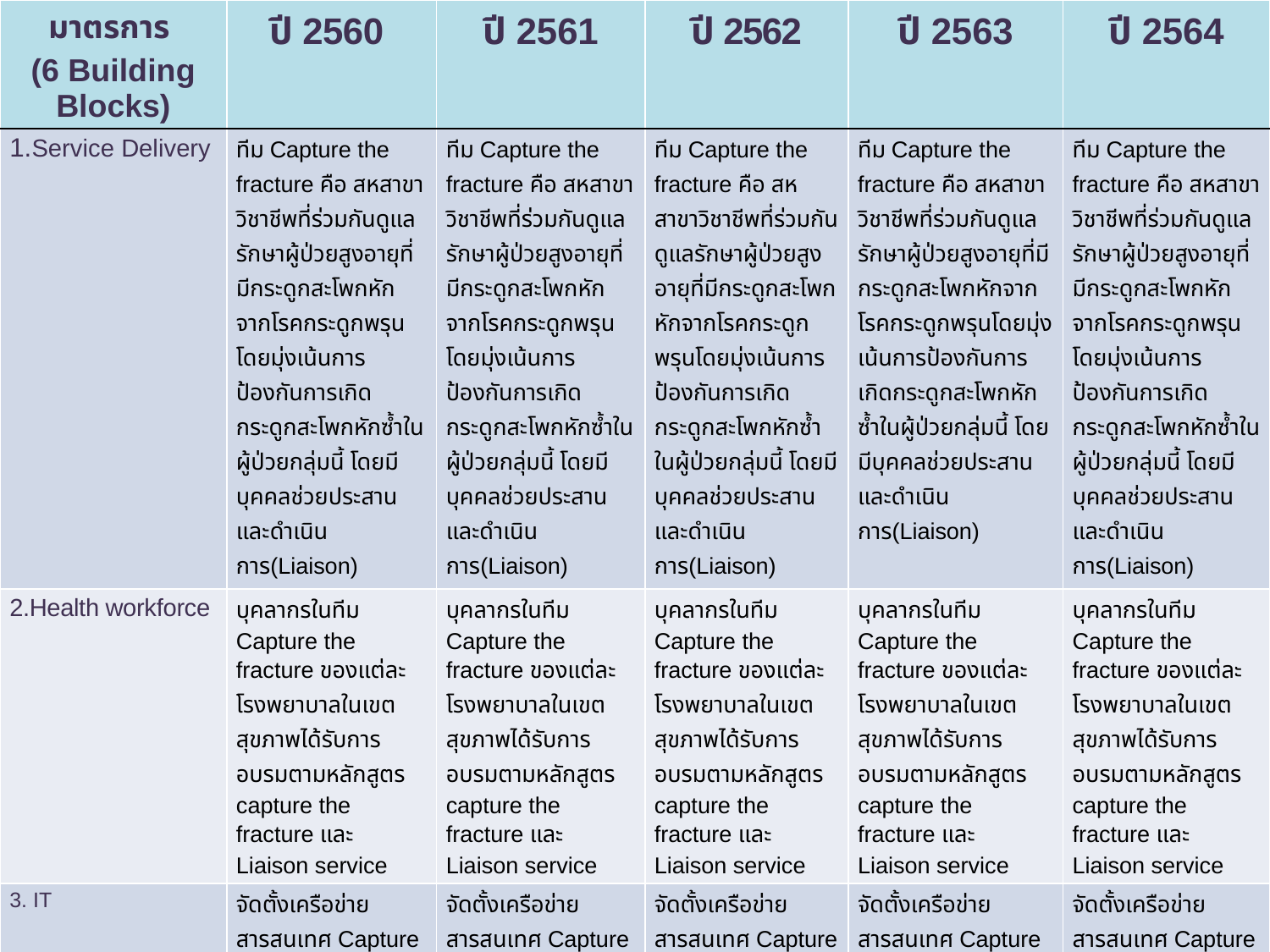

| มาตรการ (6 Building Blocks) | ปี 2560 | ปี 2561 | ปี 2562 | ปี 2563 | ปี 2564 |
| --- | --- | --- | --- | --- | --- |
| 1.Service Delivery | ทีม Capture the fracture คือ สหสาขาวิชาชีพที่ร่วมกันดูแลรักษาผู้ป่วยสูงอายุที่มีกระดูกสะโพกหักจากโรคกระดูกพรุนโดยมุ่งเน้นการป้องกันการเกิดกระดูกสะโพกหักซ้ำในผู้ป่วยกลุ่มนี้ โดยมีบุคคลช่วยประสานและดำเนินการ(Liaison) | ทีม Capture the fracture คือ สหสาขาวิชาชีพที่ร่วมกันดูแลรักษาผู้ป่วยสูงอายุที่มีกระดูกสะโพกหักจากโรคกระดูกพรุนโดยมุ่งเน้นการป้องกันการเกิดกระดูกสะโพกหักซ้ำในผู้ป่วยกลุ่มนี้ โดยมีบุคคลช่วยประสานและดำเนินการ(Liaison) | ทีม Capture the fracture คือ สหสาขาวิชาชีพที่ร่วมกันดูแลรักษาผู้ป่วยสูงอายุที่มีกระดูกสะโพกหักจากโรคกระดูกพรุนโดยมุ่งเน้นการป้องกันการเกิดกระดูกสะโพกหักซ้ำในผู้ป่วยกลุ่มนี้ โดยมีบุคคลช่วยประสานและดำเนินการ(Liaison) | ทีม Capture the fracture คือ สหสาขาวิชาชีพที่ร่วมกันดูแลรักษาผู้ป่วยสูงอายุที่มีกระดูกสะโพกหักจากโรคกระดูกพรุนโดยมุ่งเน้นการป้องกันการเกิดกระดูกสะโพกหักซ้ำในผู้ป่วยกลุ่มนี้ โดยมีบุคคลช่วยประสานและดำเนินการ(Liaison) | ทีม Capture the fracture คือ สหสาขาวิชาชีพที่ร่วมกันดูแลรักษาผู้ป่วยสูงอายุที่มีกระดูกสะโพกหักจากโรคกระดูกพรุนโดยมุ่งเน้นการป้องกันการเกิดกระดูกสะโพกหักซ้ำในผู้ป่วยกลุ่มนี้ โดยมีบุคคลช่วยประสานและดำเนินการ(Liaison) |
| 2.Health workforce | บุคลากรในทีม Capture the fracture ของแต่ละโรงพยาบาลในเขตสุขภาพได้รับการอบรมตามหลักสูตร capture the fracture และ Liaison service | บุคลากรในทีม Capture the fracture ของแต่ละโรงพยาบาลในเขตสุขภาพได้รับการอบรมตามหลักสูตร capture the fracture และ Liaison service | บุคลากรในทีม Capture the fracture ของแต่ละโรงพยาบาลในเขตสุขภาพได้รับการอบรมตามหลักสูตร capture the fracture และ Liaison service | บุคลากรในทีม Capture the fracture ของแต่ละโรงพยาบาลในเขตสุขภาพได้รับการอบรมตามหลักสูตร capture the fracture และ Liaison service | บุคลากรในทีม Capture the fracture ของแต่ละโรงพยาบาลในเขตสุขภาพได้รับการอบรมตามหลักสูตร capture the fracture และ Liaison service |
| 3. IT | จัดตั้งเครือข่ายสารสนเทศ Capture the fracture ในทุก เขตสุขภาพ | จัดตั้งเครือข่ายสารสนเทศ Capture the fracture ในทุก เขตสุขภาพ | จัดตั้งเครือข่ายสารสนเทศ Capture the fracture ในทุก เขตสุขภาพ | จัดตั้งเครือข่ายสารสนเทศ Capture the fracture ในทุก เขตสุขภาพ | จัดตั้งเครือข่ายสารสนเทศ Capture the fracture ในทุก เขตสุขภาพ |